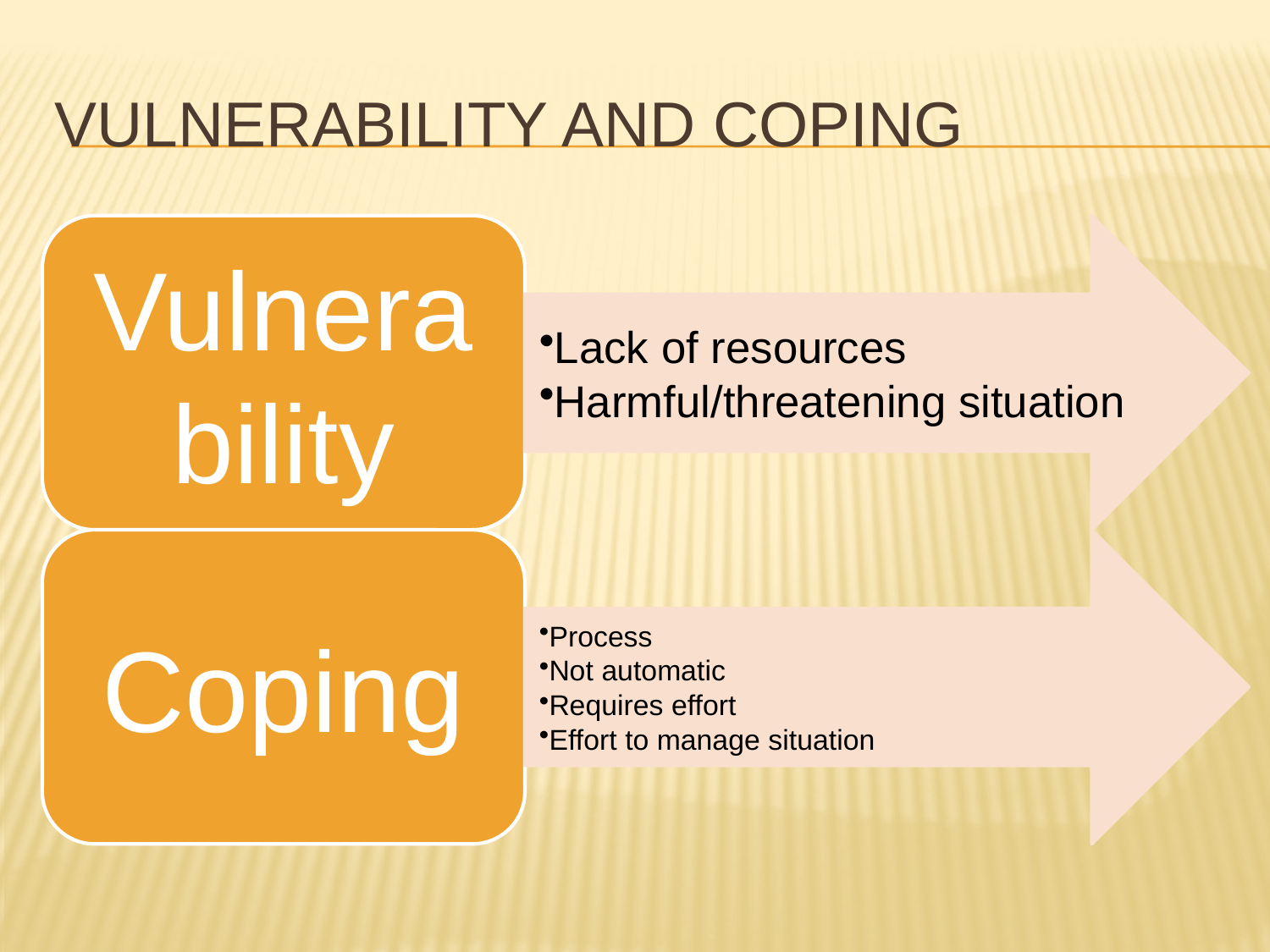

# Vulnerability and coping
Vulnerability
Lack of resources
Harmful/threatening situation
Coping
Process
Not automatic
Requires effort
Effort to manage situation